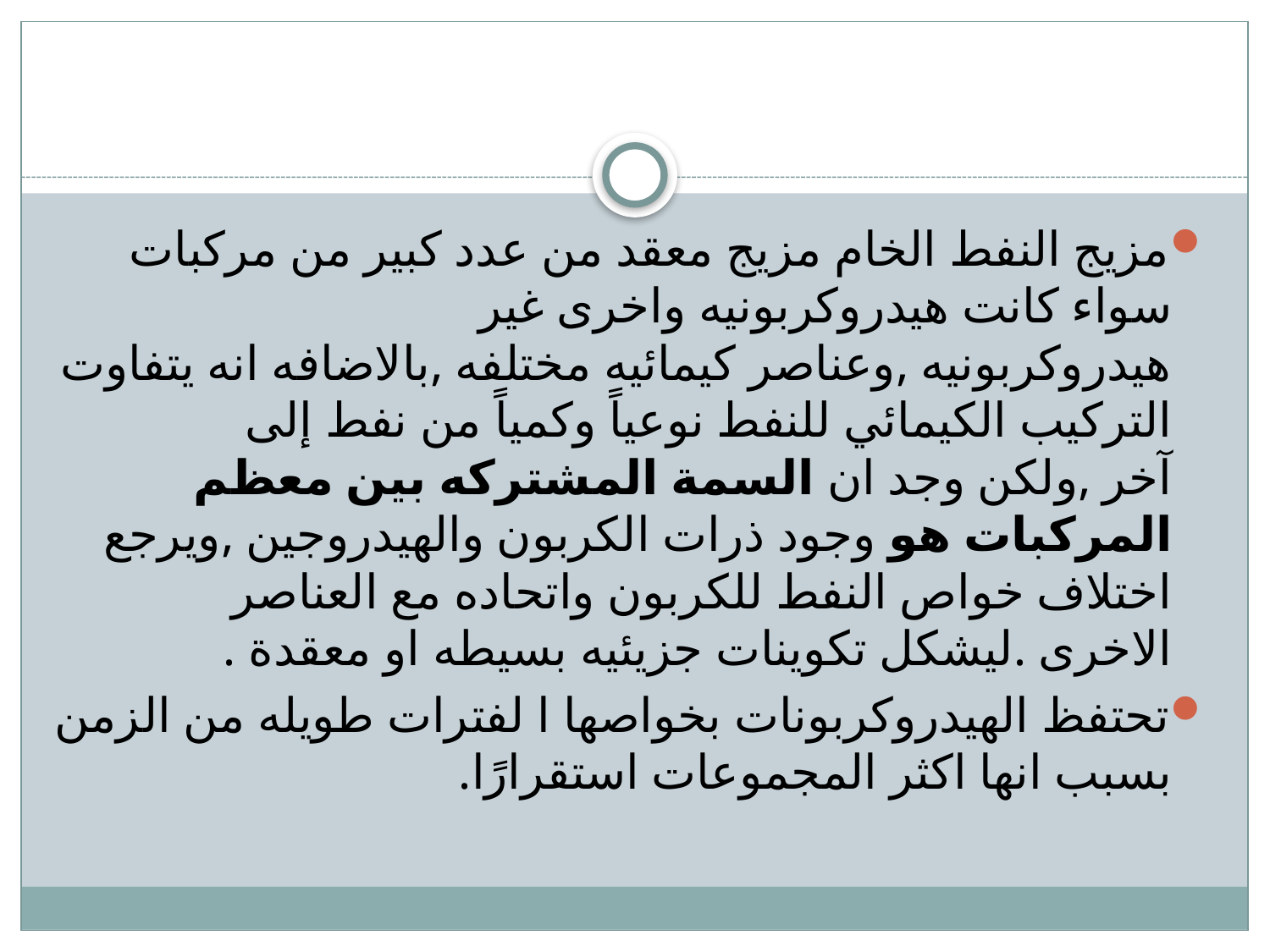

مزيج النفط الخام مزيج معقد من عدد كبير من مركبات سواء كانت هيدروكربونيه واخرى غير هيدروكربونيه ,وعناصر كيمائيه مختلفه ,بالاضافه انه يتفاوت التركيب الكيمائي للنفط نوعياً وكمياً من نفط إلى آخر ,ولكن وجد ان السمة المشتركه بين معظم المركبات هو وجود ذرات الكربون والهيدروجين ,ويرجع اختلاف خواص النفط للكربون واتحاده مع العناصر الاخرى .ليشكل تكوينات جزيئيه بسيطه او معقدة .
تحتفظ الهيدروكربونات بخواصها ا لفترات طويله من الزمن بسبب انها اكثر المجموعات استقرارًا.